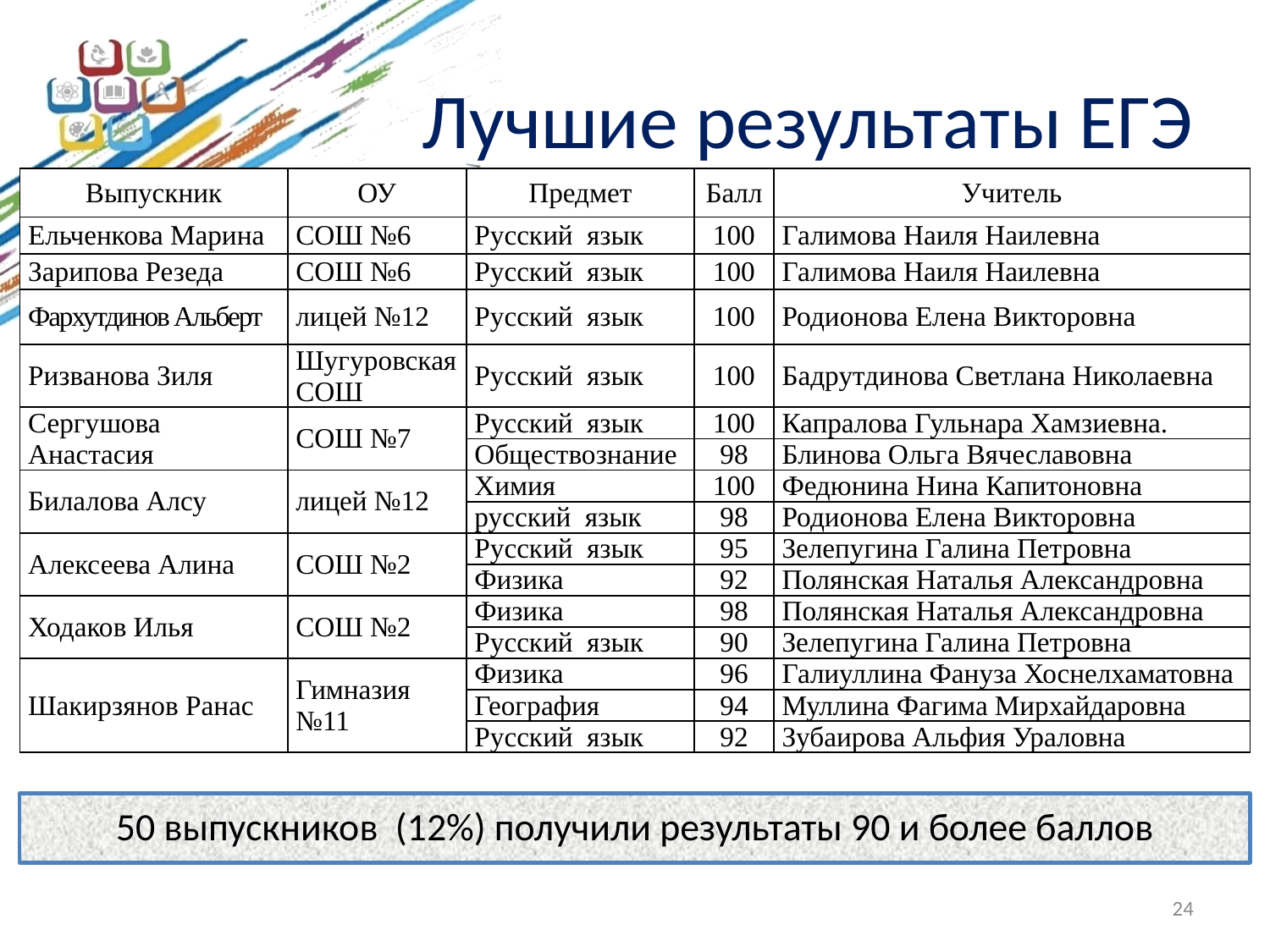

# Лучшие результаты ЕГЭ
| Выпускник | ОУ | Предмет | Балл | Учитель |
| --- | --- | --- | --- | --- |
| Ельченкова Марина | СОШ №6 | Русский язык | 100 | Галимова Наиля Наилевна |
| Зарипова Резеда | СОШ №6 | Русский язык | 100 | Галимова Наиля Наилевна |
| Фархутдинов Альберт | лицей №12 | Русский язык | 100 | Родионова Елена Викторовна |
| Ризванова Зиля | Шугуровская СОШ | Русский язык | 100 | Бадрутдинова Светлана Николаевна |
| Сергушова Анастасия | СОШ №7 | Русский язык | 100 | Капралова Гульнара Хамзиевна. |
|  |  | Обществознание | 98 | Блинова Ольга Вячеславовна |
| Билалова Алсу | лицей №12 | Химия | 100 | Федюнина Нина Капитоновна |
|  |  | русский язык | 98 | Родионова Елена Викторовна |
| Алексеева Алина | СОШ №2 | Русский язык | 95 | Зелепугина Галина Петровна |
|  |  | Физика | 92 | Полянская Наталья Александровна |
| Ходаков Илья | СОШ №2 | Физика | 98 | Полянская Наталья Александровна |
|  |  | Русский язык | 90 | Зелепугина Галина Петровна |
| Шакирзянов Ранас | Гимназия №11 | Физика | 96 | Галиуллина Фануза Хоснелхаматовна |
|  |  | География | 94 | Муллина Фагима Мирхайдаровна |
|  |  | Русский язык | 92 | Зубаирова Альфия Ураловна |

50 выпускников  (12%) получили результаты 90 и более баллов
24